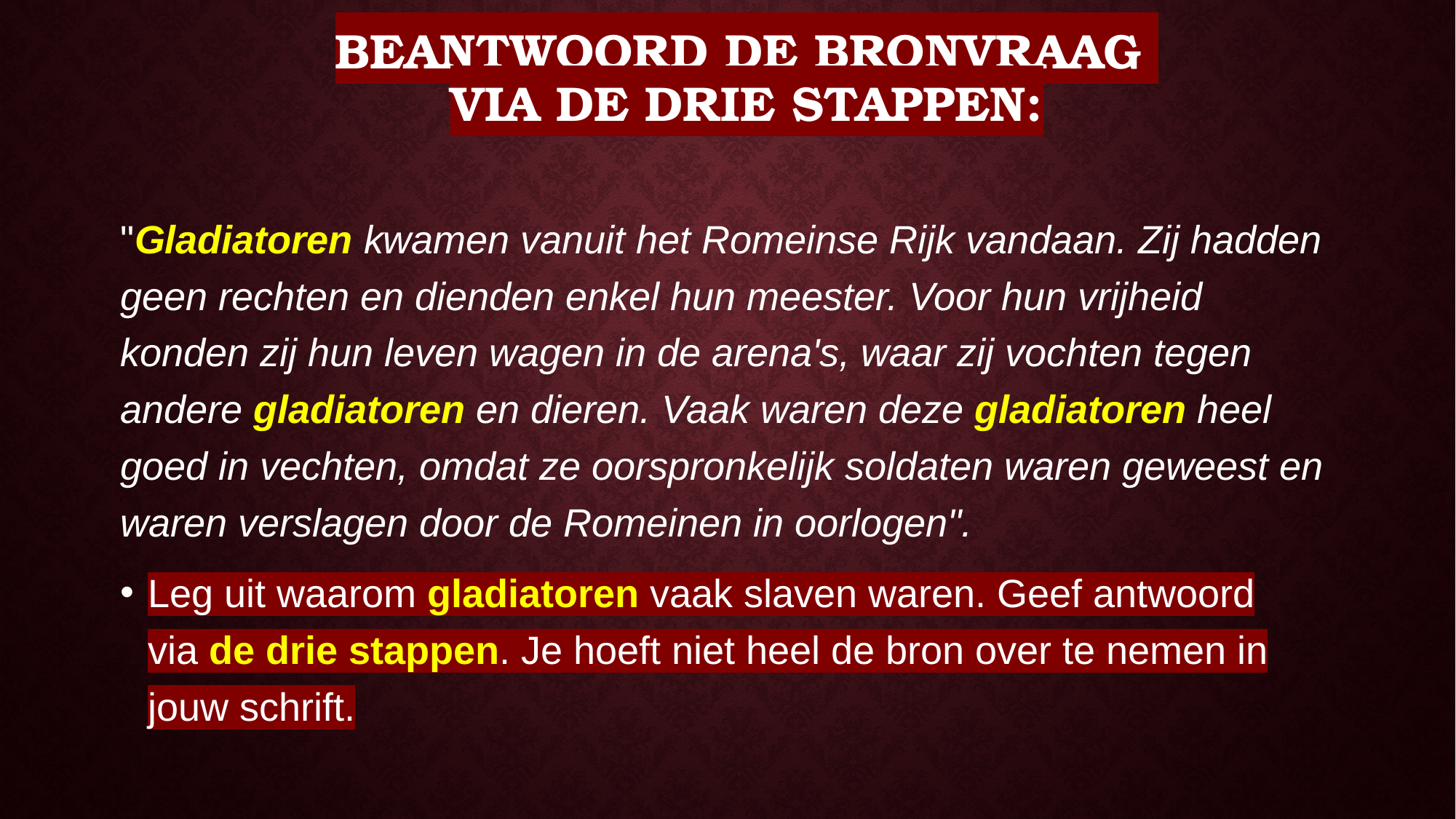

# Beantwoord de bronvraag via de drie stappen:
"Gladiatoren kwamen vanuit het Romeinse Rijk vandaan. Zij hadden geen rechten en dienden enkel hun meester. Voor hun vrijheid konden zij hun leven wagen in de arena's, waar zij vochten tegen andere gladiatoren en dieren. Vaak waren deze gladiatoren heel goed in vechten, omdat ze oorspronkelijk soldaten waren geweest en waren verslagen door de Romeinen in oorlogen".
Leg uit waarom gladiatoren vaak slaven waren. Geef antwoord via de drie stappen. Je hoeft niet heel de bron over te nemen in jouw schrift.